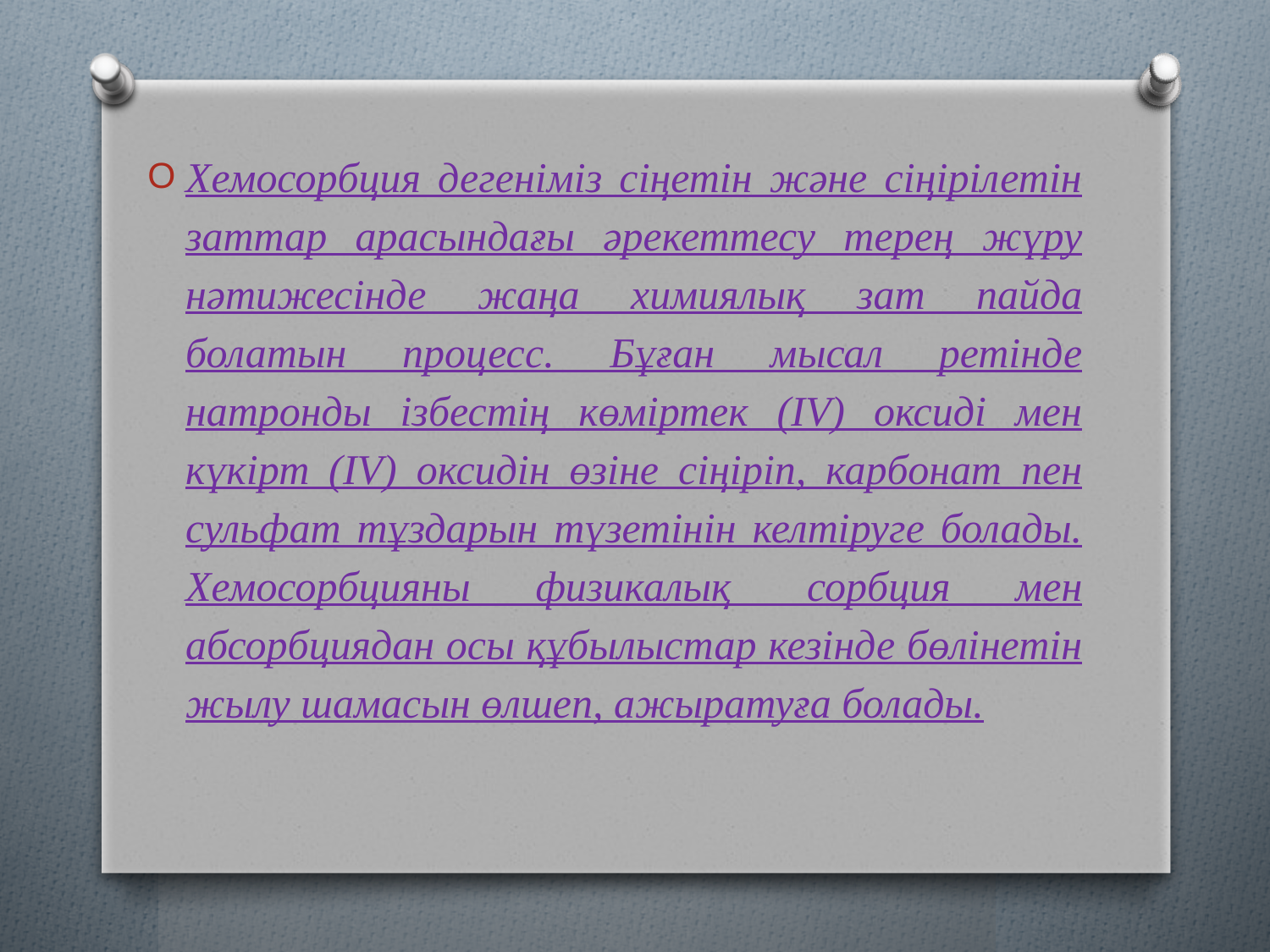

Хемосорбция дегеніміз сіңетін және сіңірілетін заттар арасындағы әрекеттесу терең жүру нәтижесінде жаңа химиялық зат пайда болатын процесс. Бұған мысал ретінде натронды ізбестің көміртек (IV) оксиді мен күкірт (IV) оксидін өзіне сіңіріп, карбонат пен сульфат тұздарын түзетінін келтіруге болады. Хемосорбцияны физикалық  сорбция мен абсорбциядан осы құбылыстар кезінде бөлінетін жылу шамасын өлшеп, ажыратуға болады.